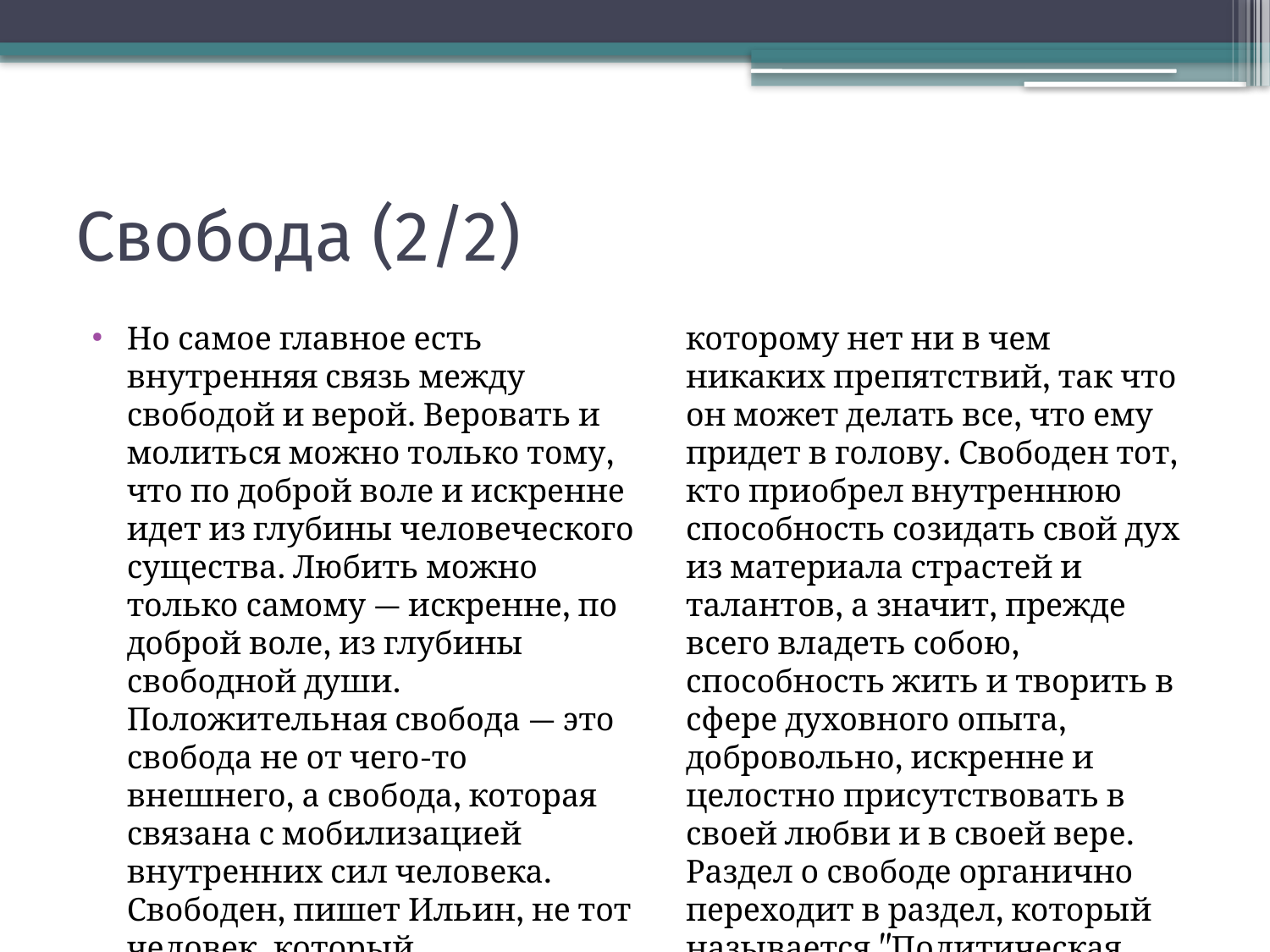

# Свобода (2/2)
Но самое главное есть внутренняя связь между свободой и верой. Веровать и молиться можно только тому, что по доброй воле и искренне идет из глубины человеческого существа. Любить можно только самому — искренне, по доброй воле, из глубины свободной души. Положительная свобода — это свобода не от чего-то внешнего, а свобода, которая связана с мобилизацией внутренних сил человека. Свободен, пишет Ильин, не тот человек, который предоставлен сам себе, которому нет ни в чем никаких препятствий, так что он может делать все, что ему придет в голову. Свободен тот, кто приобрел внутреннюю способность созидать свой дух из материала страстей и талантов, а значит, прежде всего владеть собою, способность жить и творить в сфере духовного опыта, добровольно, искренне и целостно присутствовать в своей любви и в своей вере. Раздел о свободе органично переходит в раздел, который называется "Политическая свобода".